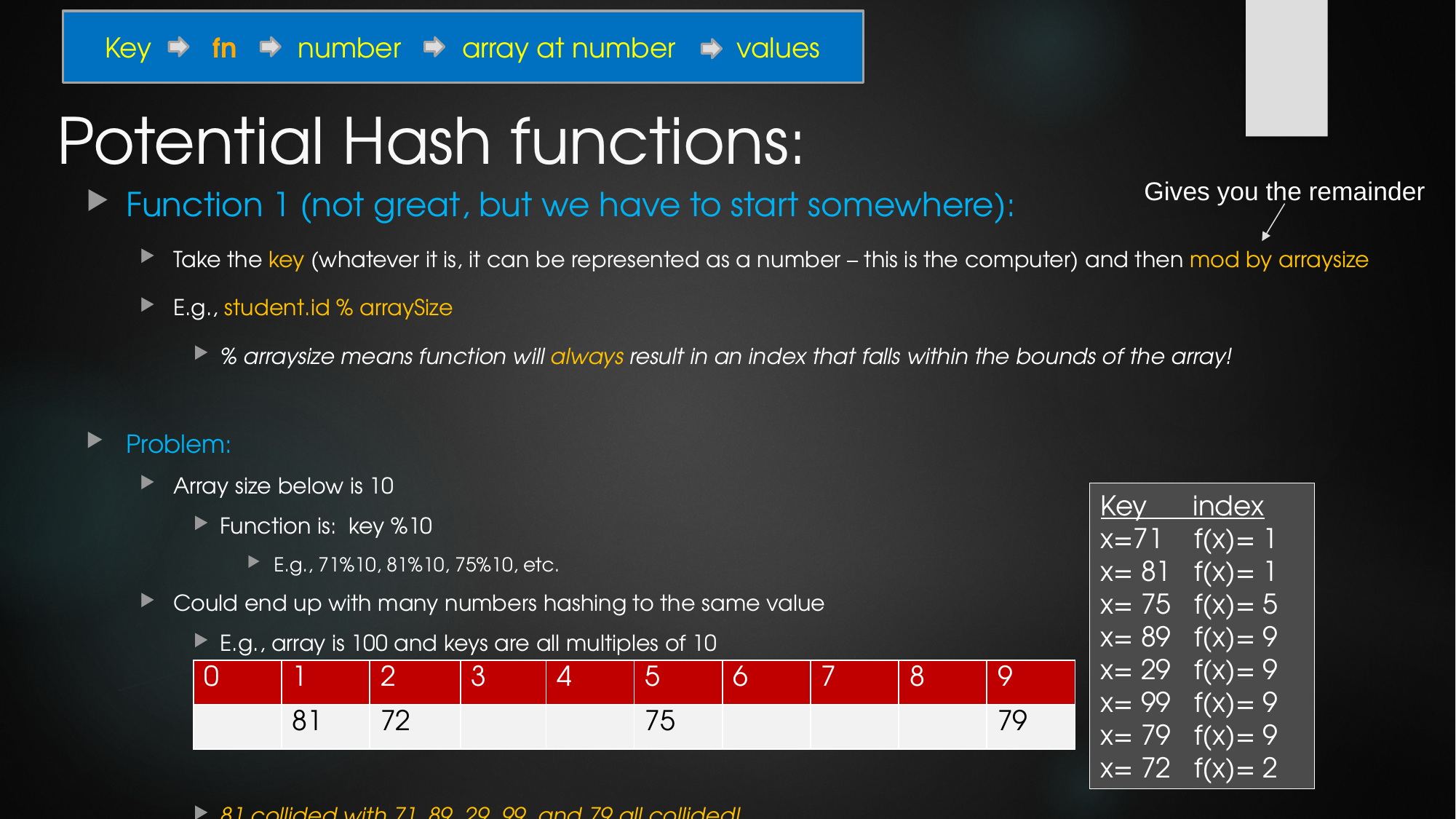

Key        fn        number        array at number        values

# Potential Hash functions:
Gives you the remainder
Function 1 (not great, but we have to start somewhere):
Take the key (whatever it is, it can be represented as a number – this is the computer) and then mod by arraysize
E.g., student.id % arraySize
% arraysize means function will always result in an index that falls within the bounds of the array!

Problem:
Array size below is 10
Function is:  key %10
E.g., 71%10, 81%10, 75%10, etc.
Could end up with many numbers hashing to the same value
E.g., array is 100 and keys are all multiples of 10

81 collided with 71, 89, 29, 99, and 79 all collided!
Key      index
x=71    f(x)= 1
x= 81   f(x)= 1
x= 75   f(x)= 5
x= 89   f(x)= 9
x= 29   f(x)= 9
x= 99   f(x)= 9
x= 79   f(x)= 9
x= 72   f(x)= 2
| 0 | 1 | 2 | 3 | 4 | 5 | 6 | 7 | 8 | 9 |
| --- | --- | --- | --- | --- | --- | --- | --- | --- | --- |
|  | 81 | 72 |  |  | 75 |  |  |  | 79 |